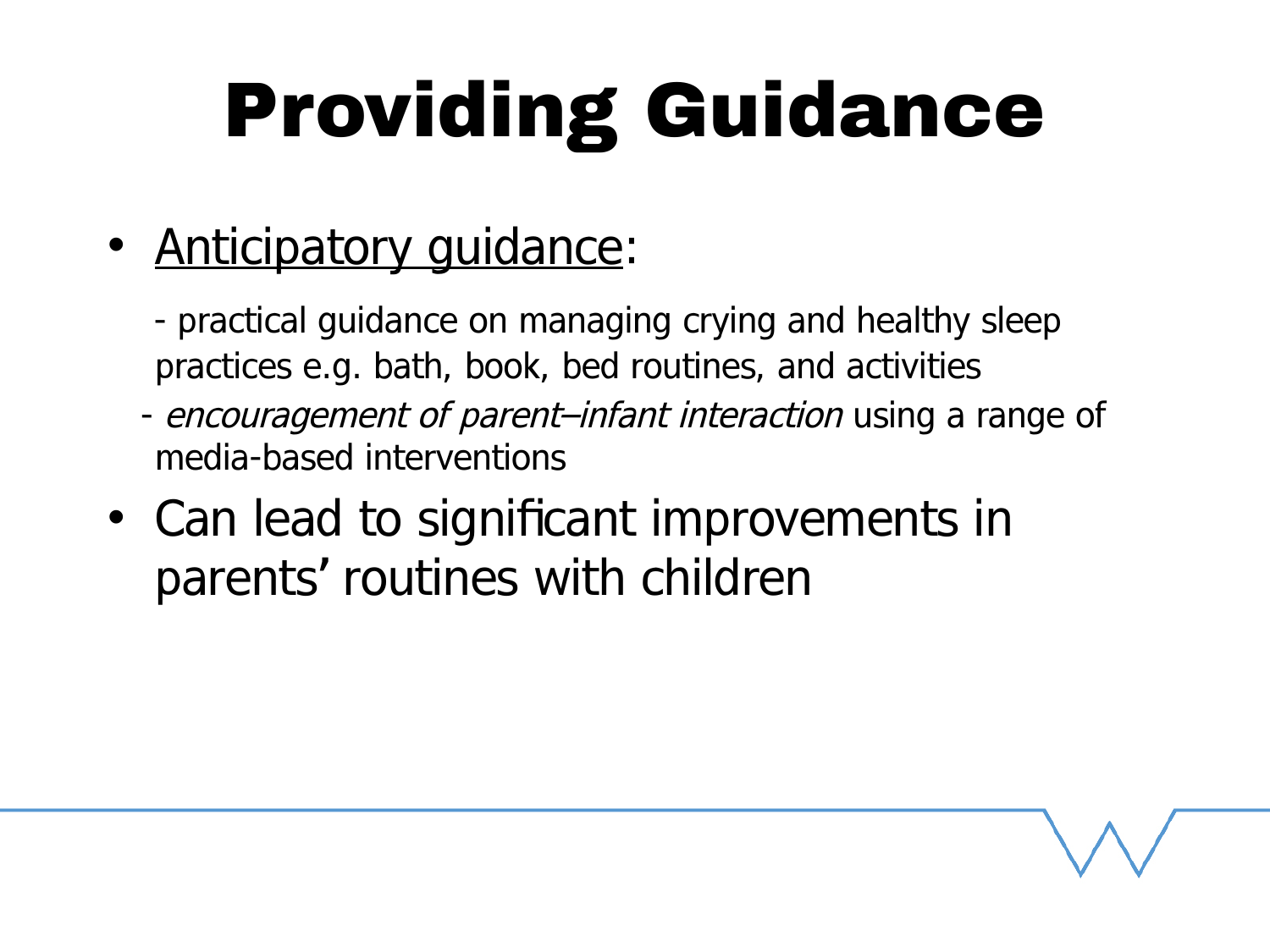

# Providing Guidance

Anticipatory guidance:
   - practical guidance on managing crying and healthy sleep practices e.g. bath, book, bed routines, and activities
   - encouragement of parent–infant interaction using a range of media-based interventions
Can lead to significant improvements in parents’ routines with children